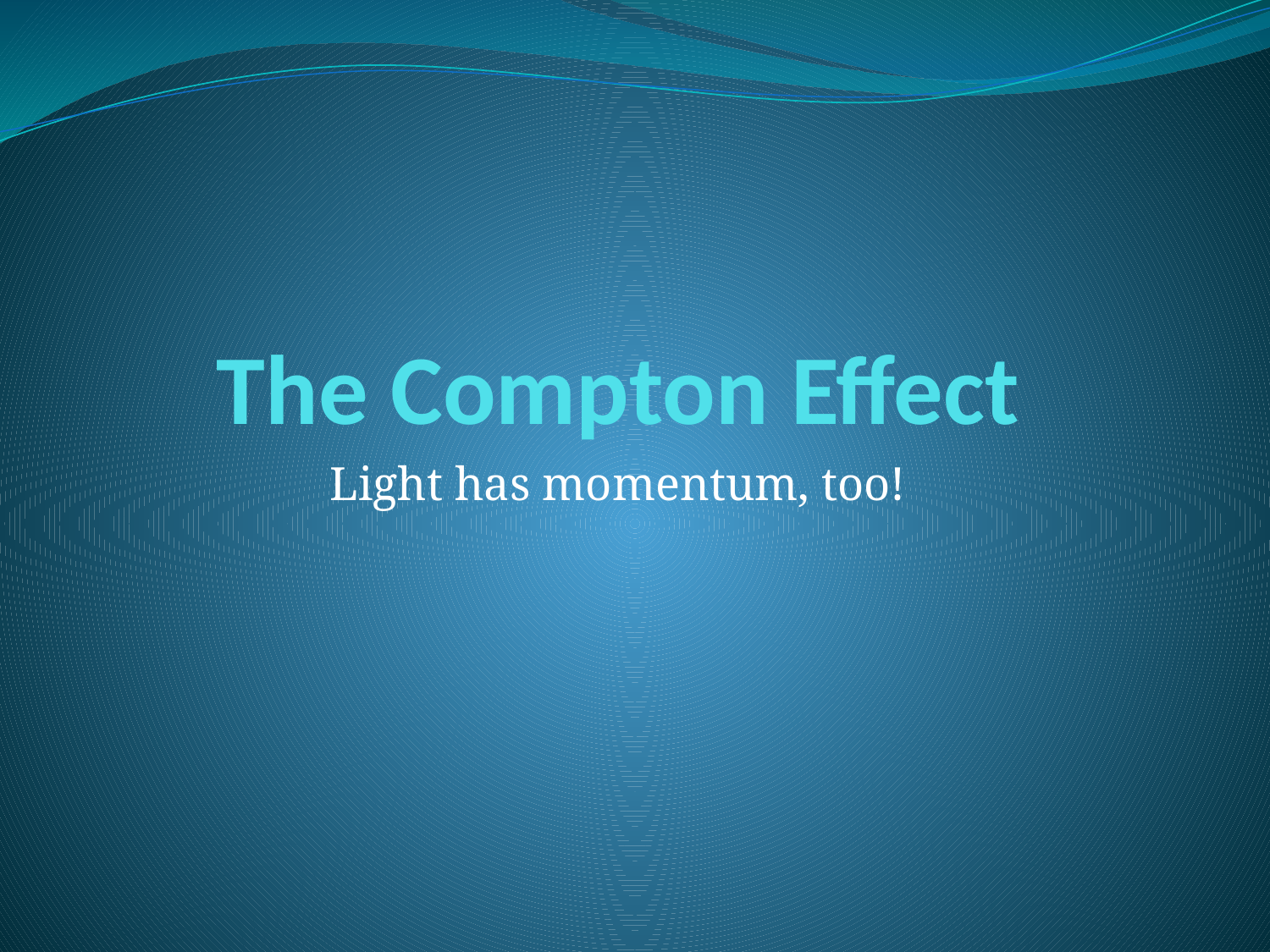

# The Compton Effect
Light has momentum, too!